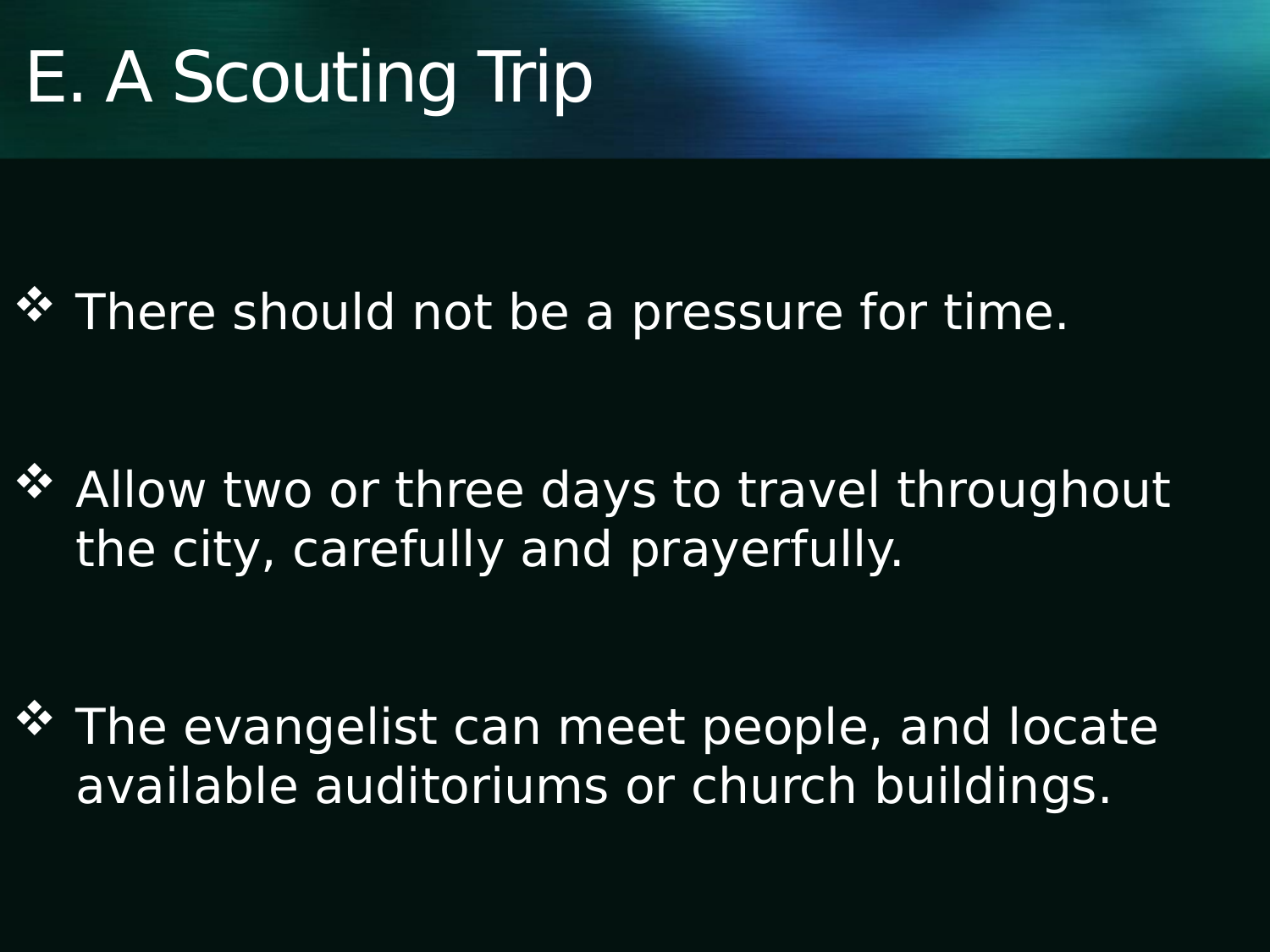

# E. A Scouting Trip
There should not be a pressure for time.

Allow two or three days to travel throughout the city, carefully and prayerfully.

The evangelist can meet people, and locate available auditoriums or church buildings.